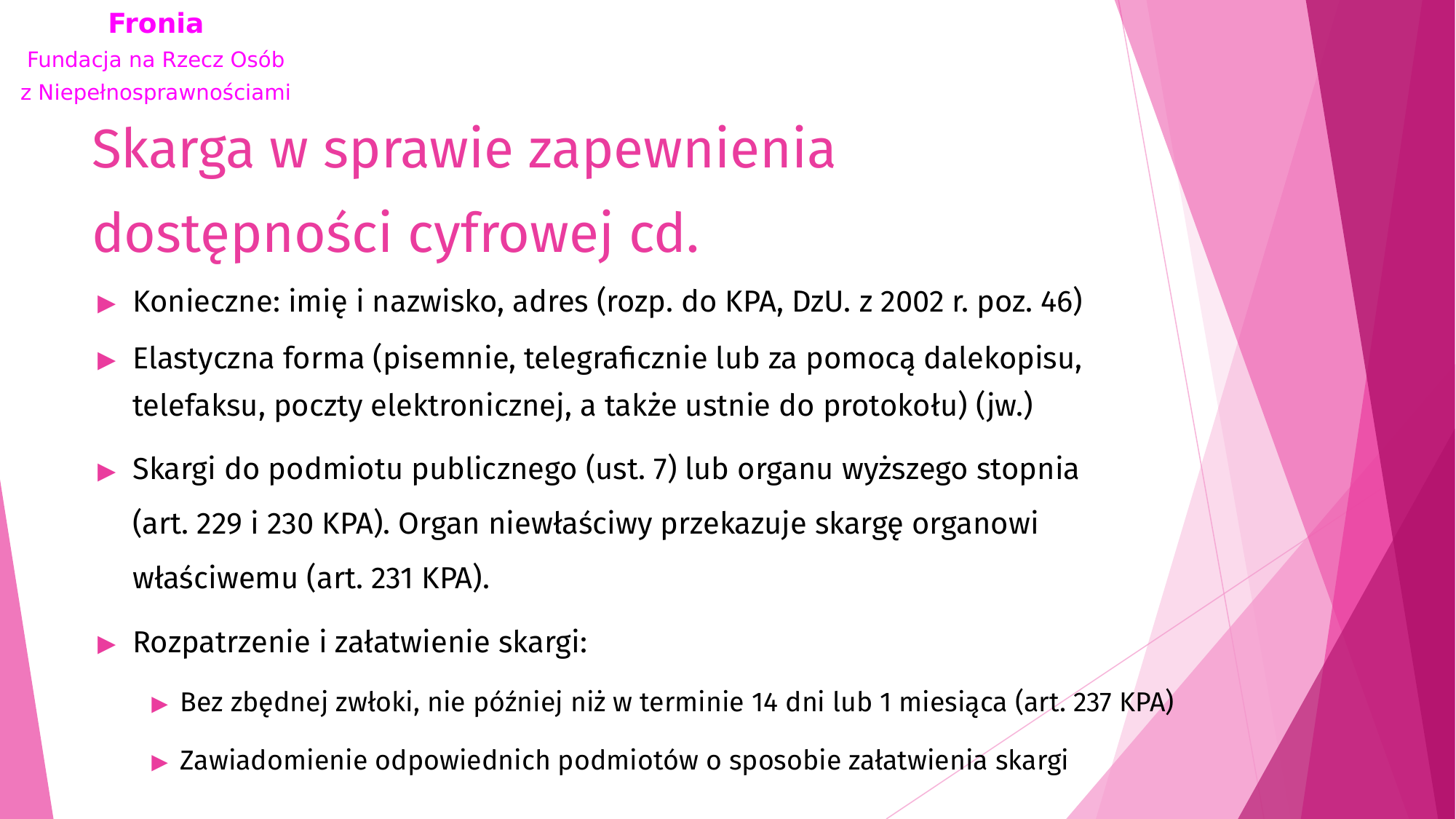

# Skarga w sprawie zapewnienia dostępności cyfrowej cd.
Konieczne: imię i nazwisko, adres (rozp. do KPA, DzU. z 2002 r. poz. 46)
Elastyczna forma (pisemnie, telegraficznie lub za pomocą dalekopisu, telefaksu, poczty elektronicznej, a także ustnie do protokołu) (jw.)
Skargi do podmiotu publicznego (ust. 7) lub organu wyższego stopnia (art. 229 i 230 KPA). Organ niewłaściwy przekazuje skargę organowi właściwemu (art. 231 KPA).
Rozpatrzenie i załatwienie skargi:
Bez zbędnej zwłoki, nie później niż w terminie 14 dni lub 1 miesiąca (art. 237 KPA)
Zawiadomienie odpowiednich podmiotów o sposobie załatwienia skargi